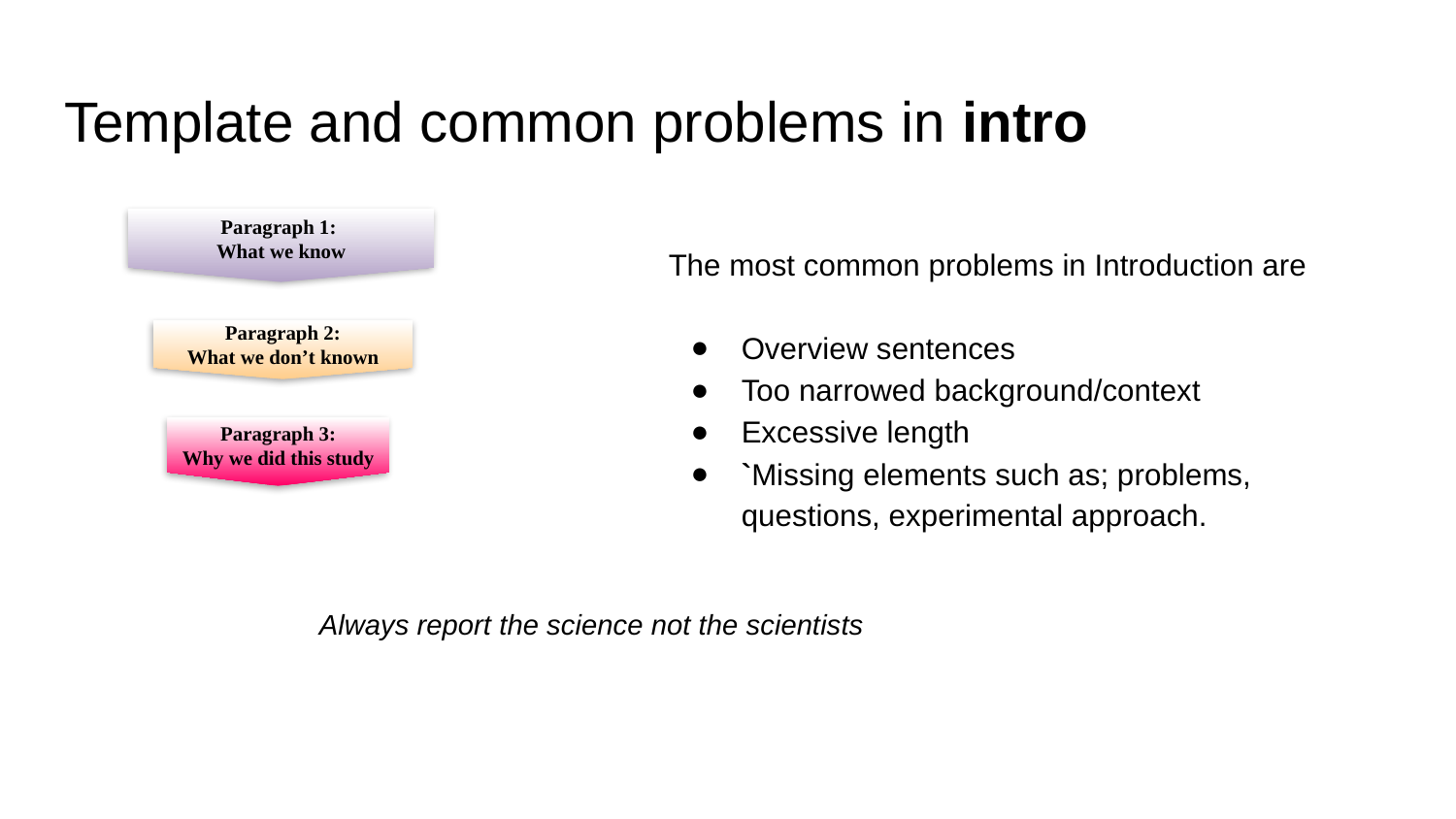

# Template and common problems in intro
Paragraph 1:
What we know
The most common problems in Introduction are

Overview sentences
Too narrowed background/context
Excessive length
`Missing elements such as; problems, questions, experimental approach.

Paragraph 2:
What we don’t known
Paragraph 3:
Why we did this study
Always report the science not the scientists